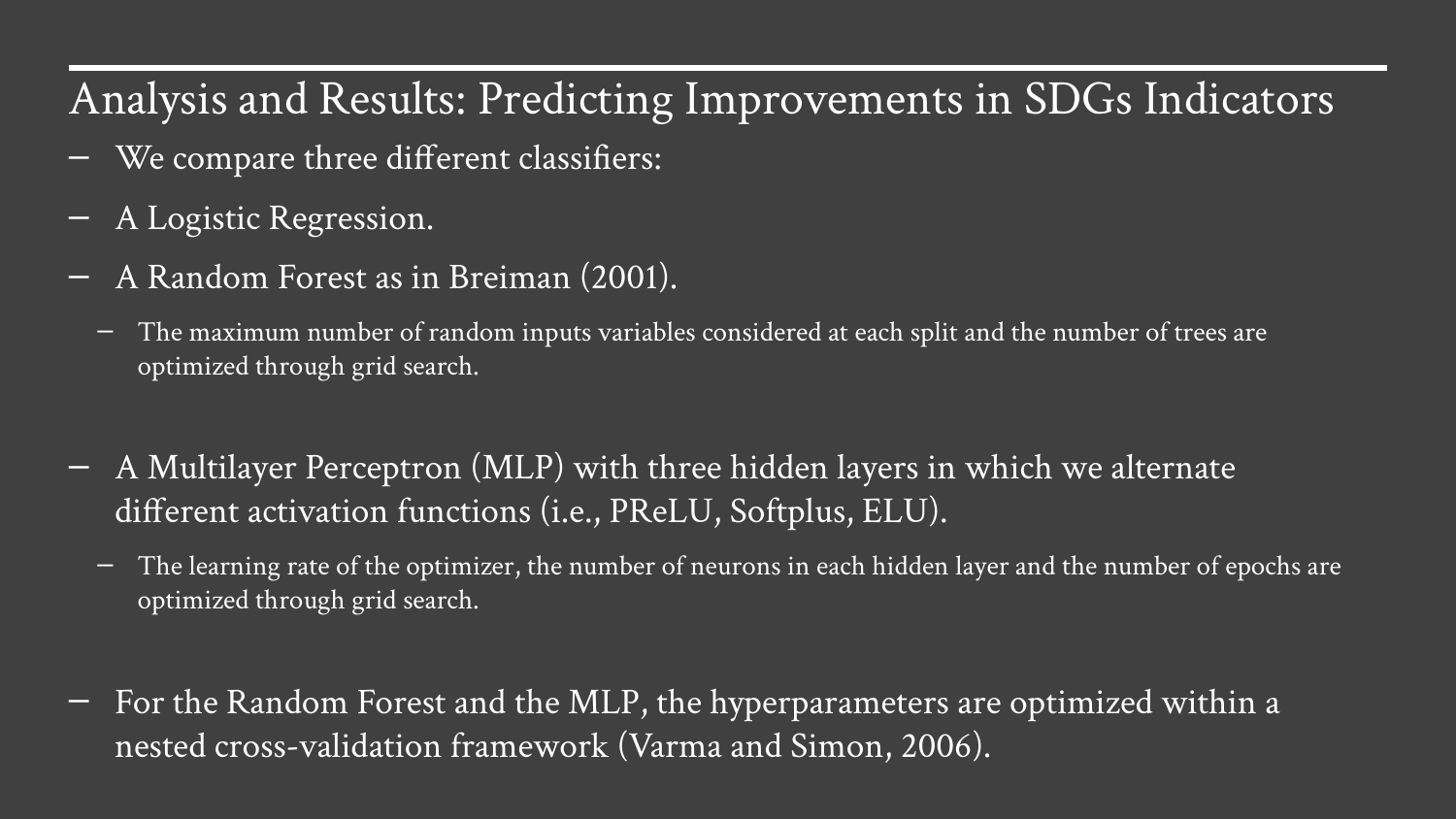

Analysis and Results: Predicting Improvements in SDGs Indicators

We compare three different classifiers:
A Logistic Regression.
A Random Forest as in Breiman (2001).
The maximum number of random inputs variables considered at each split and the number of trees are optimized through grid search.

A Multilayer Perceptron (MLP) with three hidden layers in which we alternate different activation functions (i.e., PReLU, Softplus, ELU).
The learning rate of the optimizer, the number of neurons in each hidden layer and the number of epochs are optimized through grid search.

For the Random Forest and the MLP, the hyperparameters are optimized within a nested cross-validation framework (Varma and Simon, 2006).